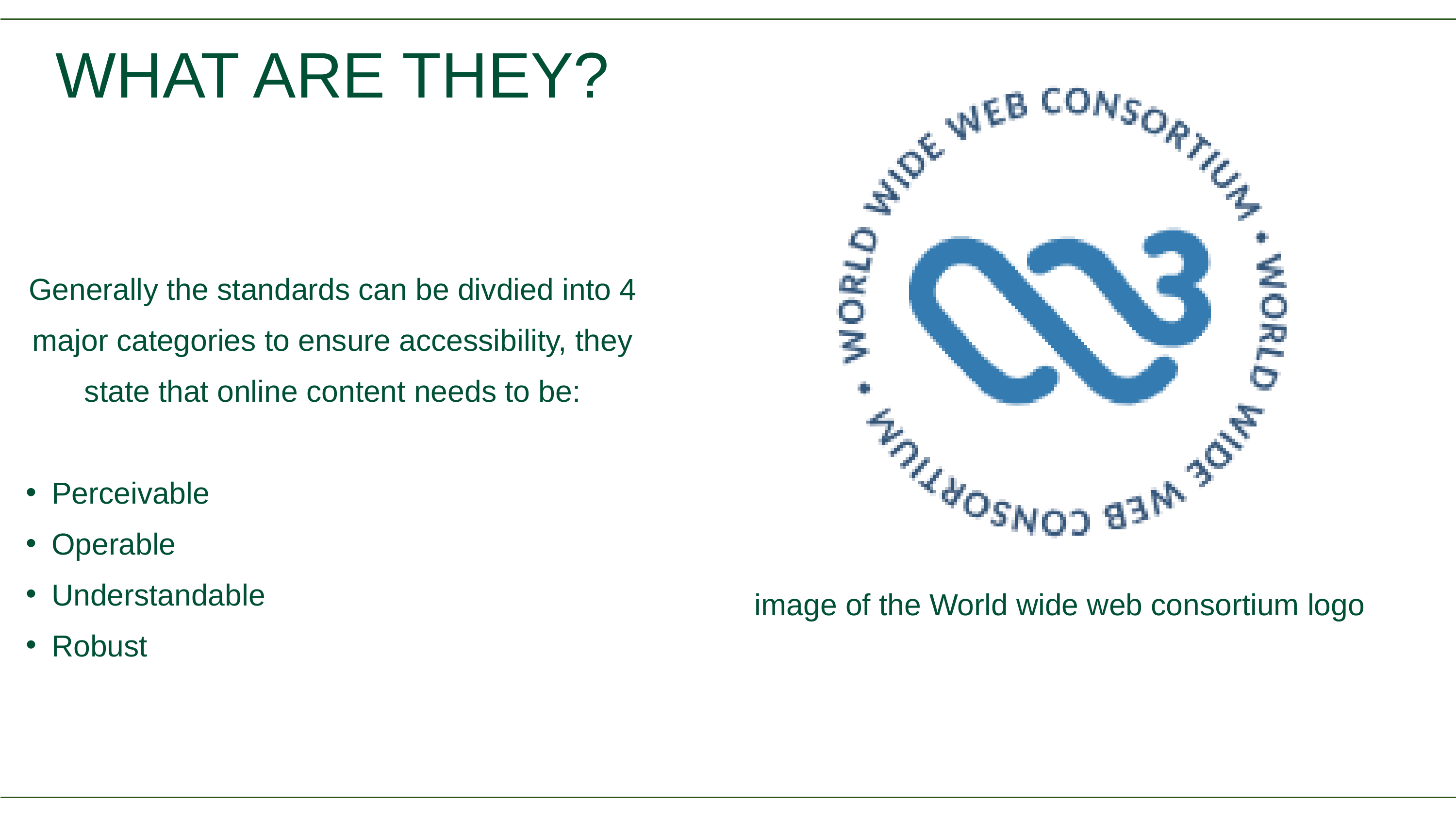

WHAT ARE THEY?

Generally the standards can be divdied into 4 major categories to ensure accessibility, they state that online content needs to be:

Perceivable
Operable
Understandable
Robust
image of the World wide web consortium logo